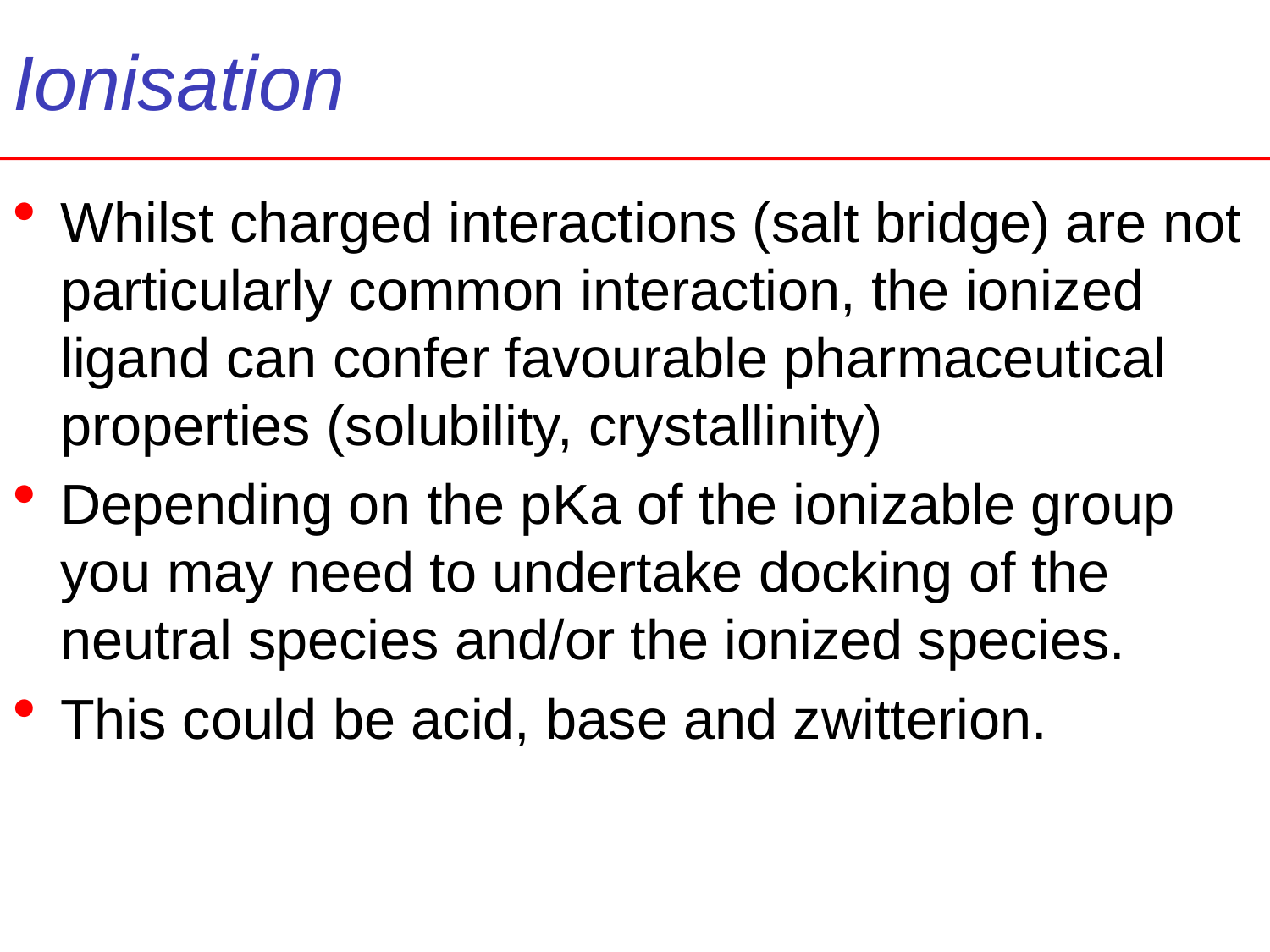

# Ionisation
Whilst charged interactions (salt bridge) are not particularly common interaction, the ionized ligand can confer favourable pharmaceutical properties (solubility, crystallinity)
Depending on the pKa of the ionizable group you may need to undertake docking of the neutral species and/or the ionized species.
This could be acid, base and zwitterion.